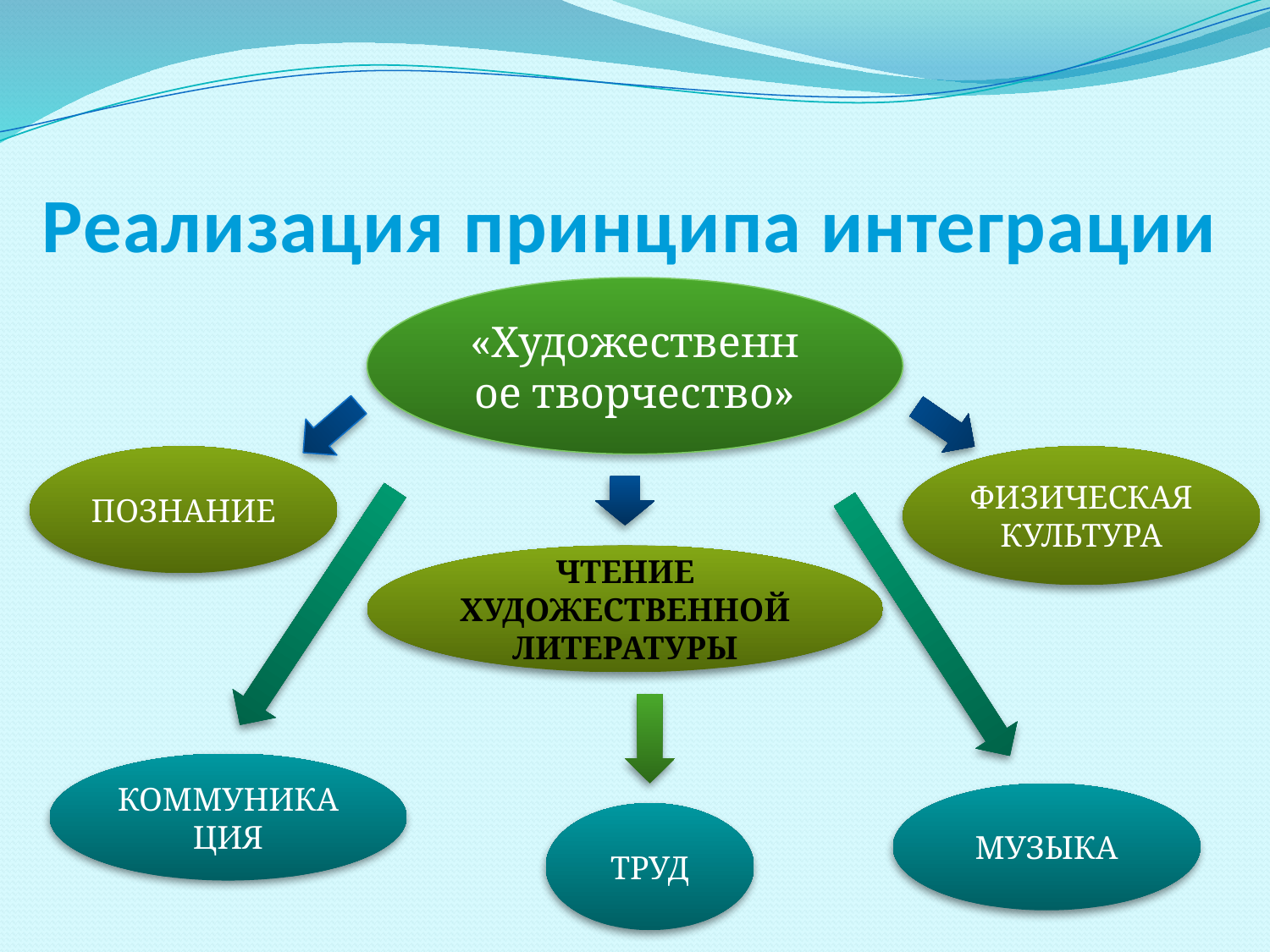

# Реализация принципа интеграции

«Художественное творчество»

ПОЗНАНИЕ
ФИЗИЧЕСКАЯ КУЛЬТУРА

ЧТЕНИЕ ХУДОЖЕСТВЕННОЙ ЛИТЕРАТУРЫ

КОММУНИКАЦИЯ
МУЗЫКА
ТРУД